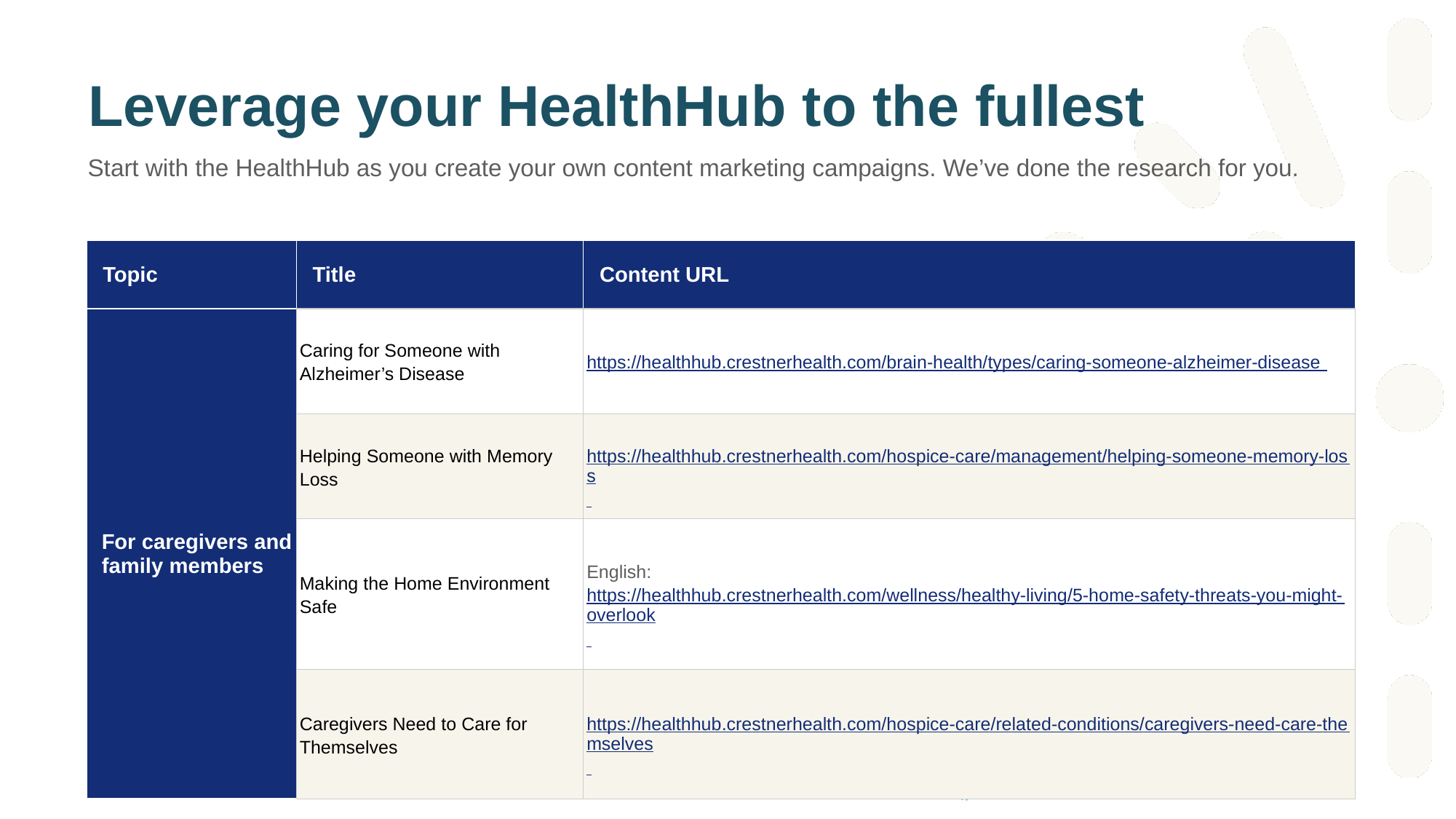

# Leverage your HealthHub to the fullest
Start with the HealthHub as you create your own content marketing campaigns. We’ve done the research for you.
| Topic | Title | Content URL |
| --- | --- | --- |
| For caregivers and family members | Caring for Someone with Alzheimer’s Disease | https://healthhub.crestnerhealth.com/brain-health/types/caring-someone-alzheimer-disease |
|  | Helping Someone with Memory Loss | https://healthhub.crestnerhealth.com/hospice-care/management/helping-someone-memory-loss |
|  | Making the Home Environment Safe | English: https://healthhub.crestnerhealth.com/wellness/healthy-living/5-home-safety-threats-you-might-overlook |
|  | Caregivers Need to Care for Themselves | https://healthhub.crestnerhealth.com/hospice-care/related-conditions/caregivers-need-care-themselves |